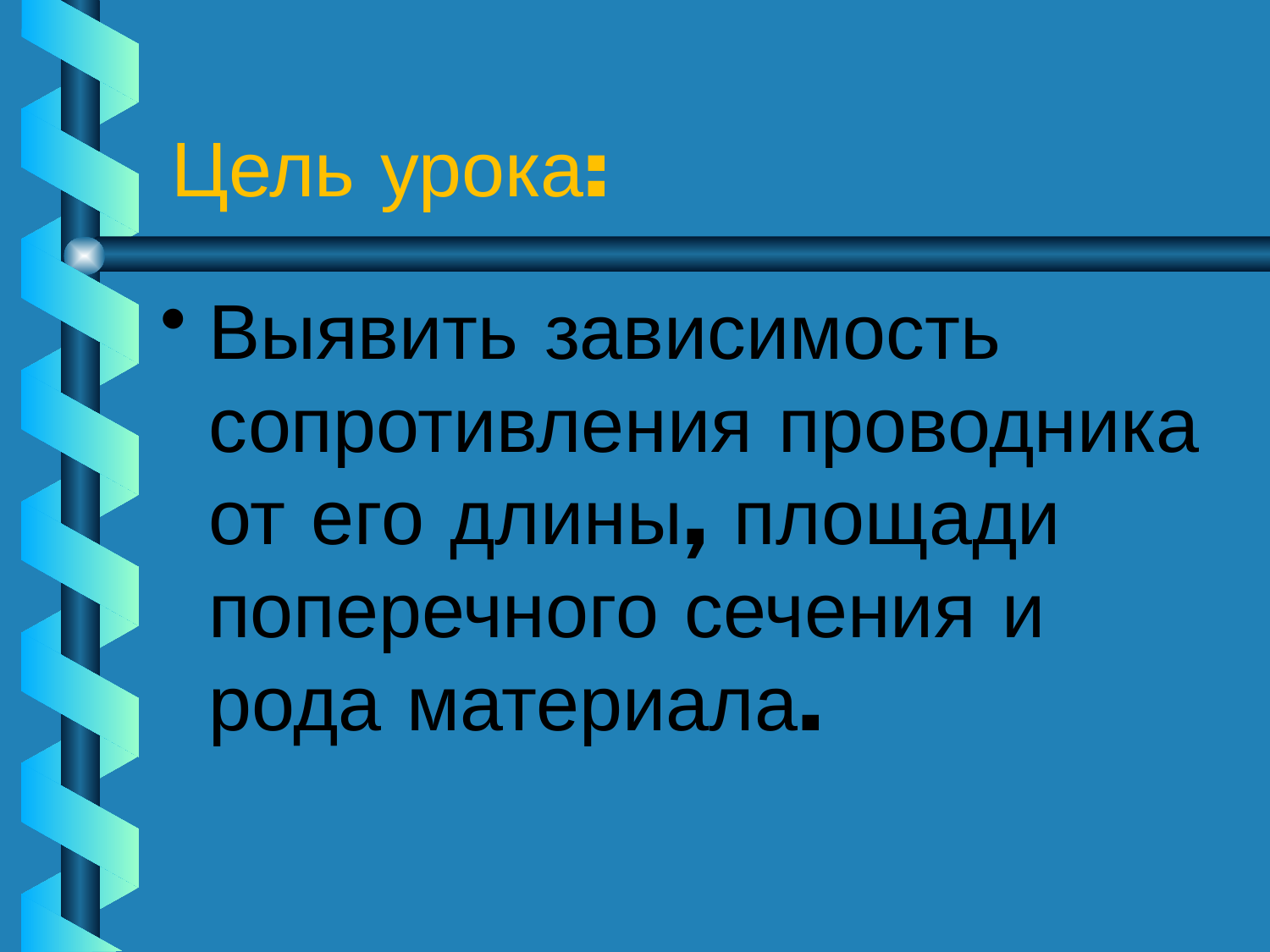

# Цель урока:
Выявить зависимость сопротивления проводника от его длины, площади поперечного сечения и рода материала.